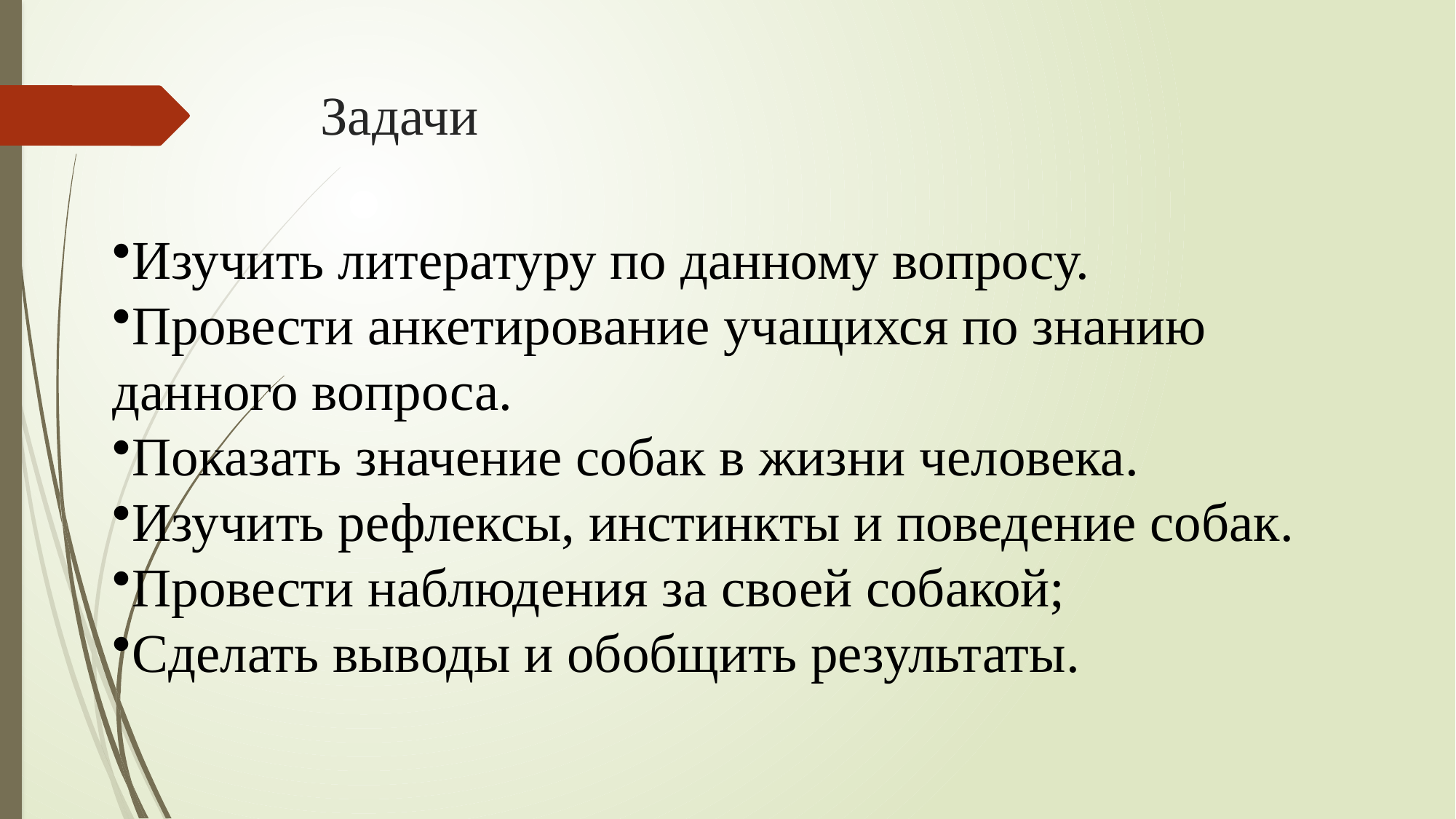

# Задачи
Изучить литературу по данному вопросу.
Провести анкетирование учащихся по знанию данного вопроса.
Показать значение собак в жизни человека.
Изучить рефлексы, инстинкты и поведение собак.
Провести наблюдения за своей собакой;
Сделать выводы и обобщить результаты.